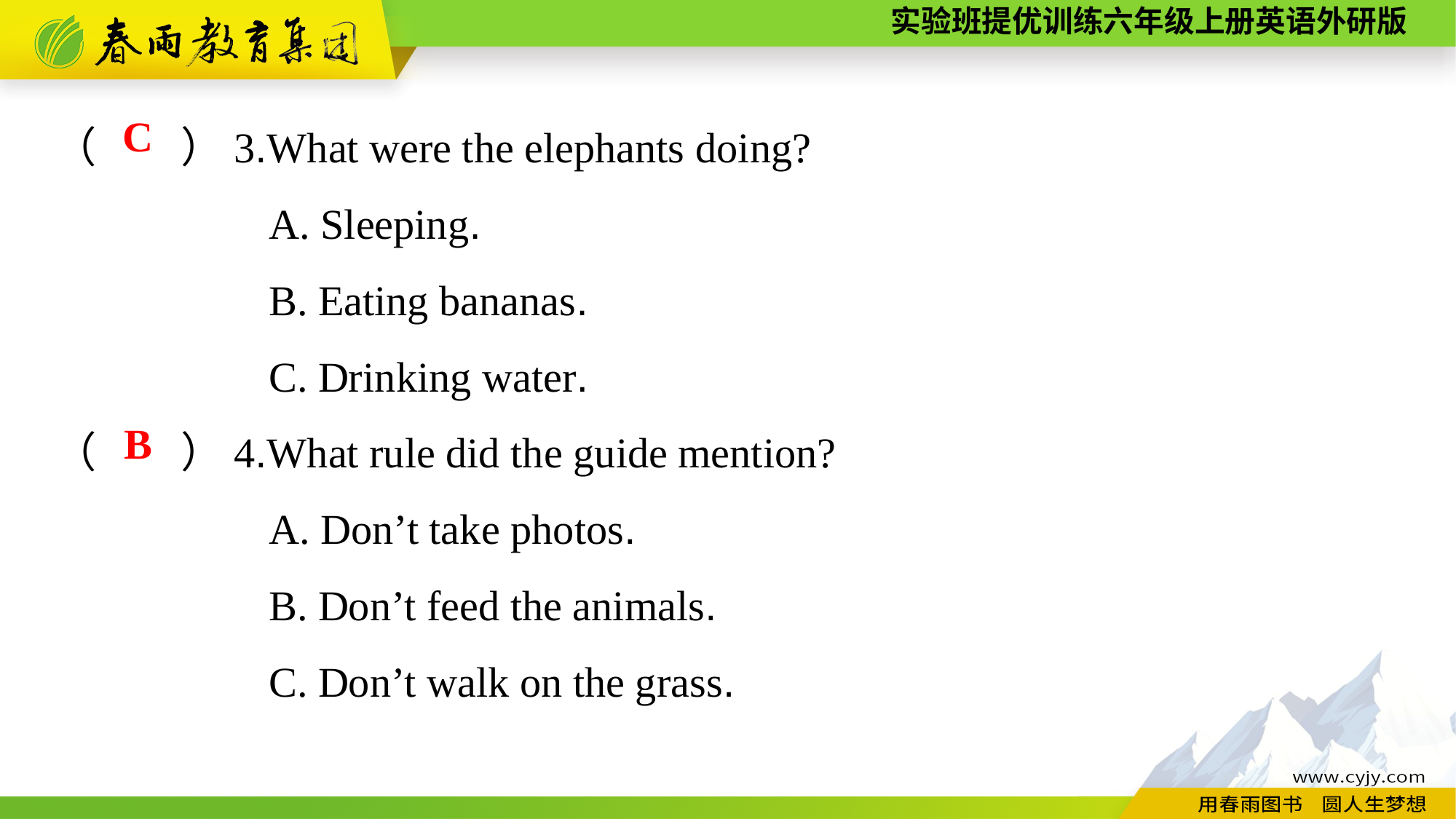

（　　）3.What were the elephants doing?
A. Sleeping.
B. Eating bananas.
C. Drinking water.
（　　）4.What rule did the guide mention?
A. Don’t take photos.
B. Don’t feed the animals.
C. Don’t walk on the grass.
C
B